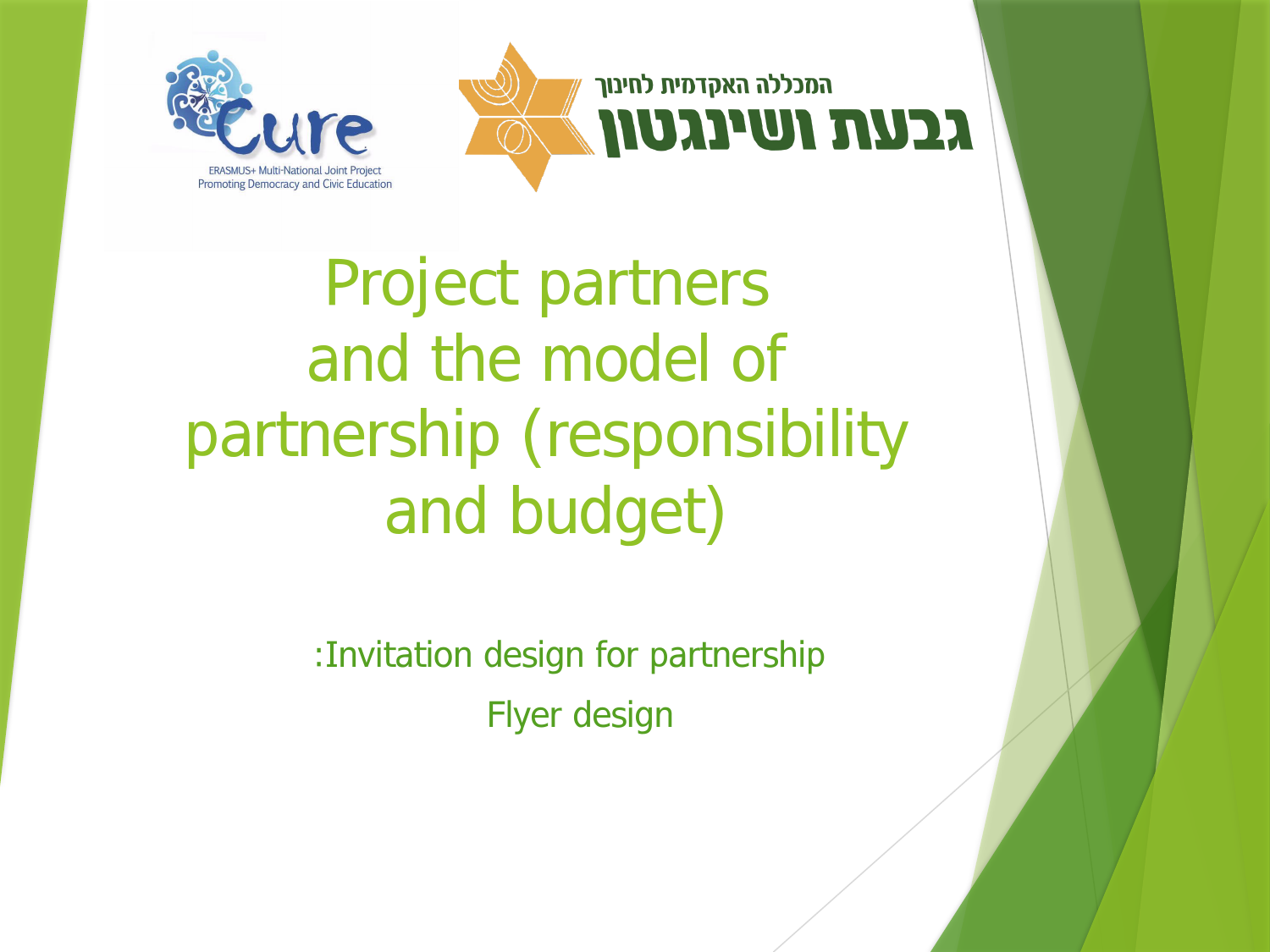

# Project partners and the model of partnership (responsibility and budget)
Invitation design for partnership:
Flyer design